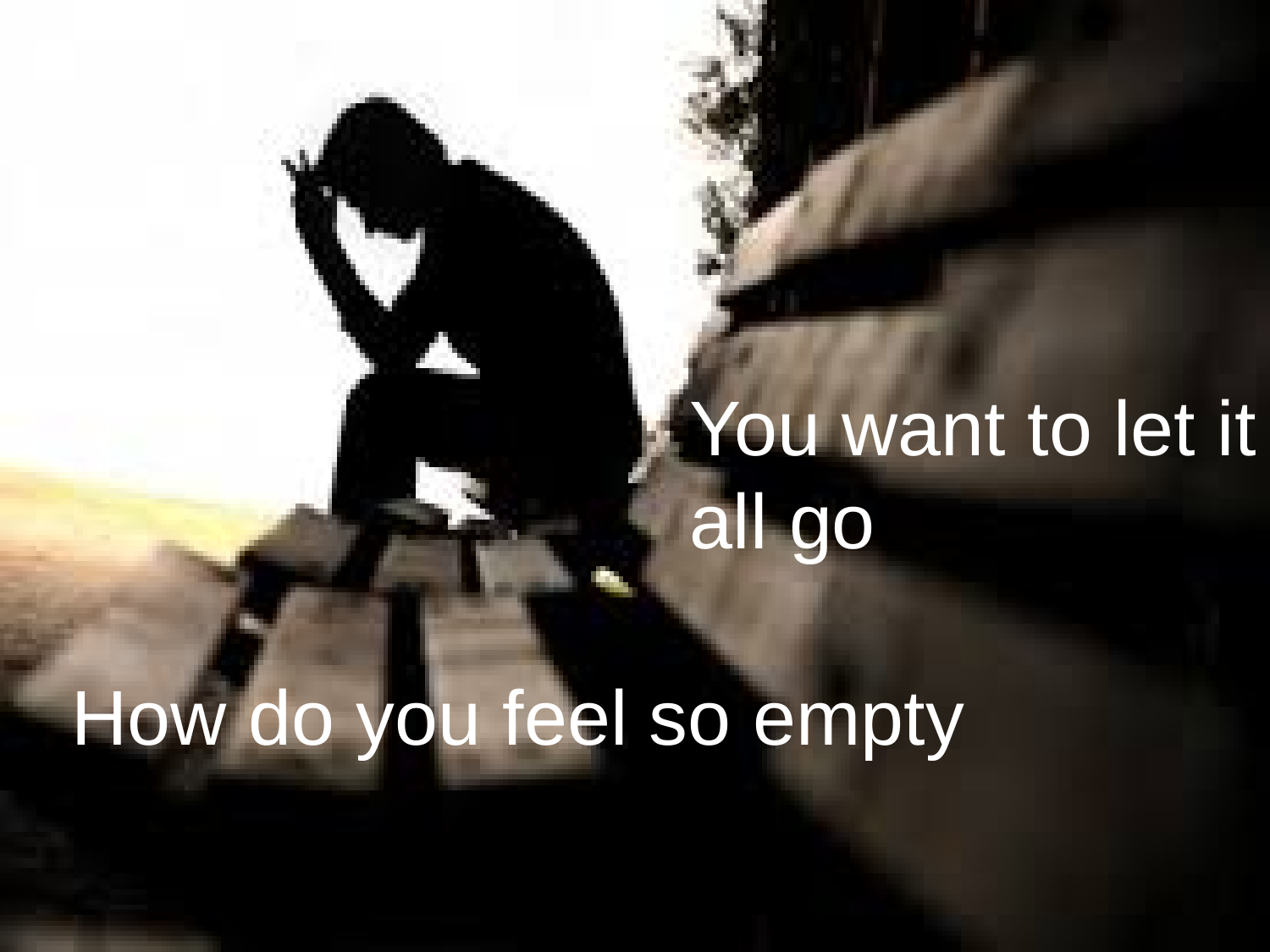

You want to let it all go
# How do you feel so empty